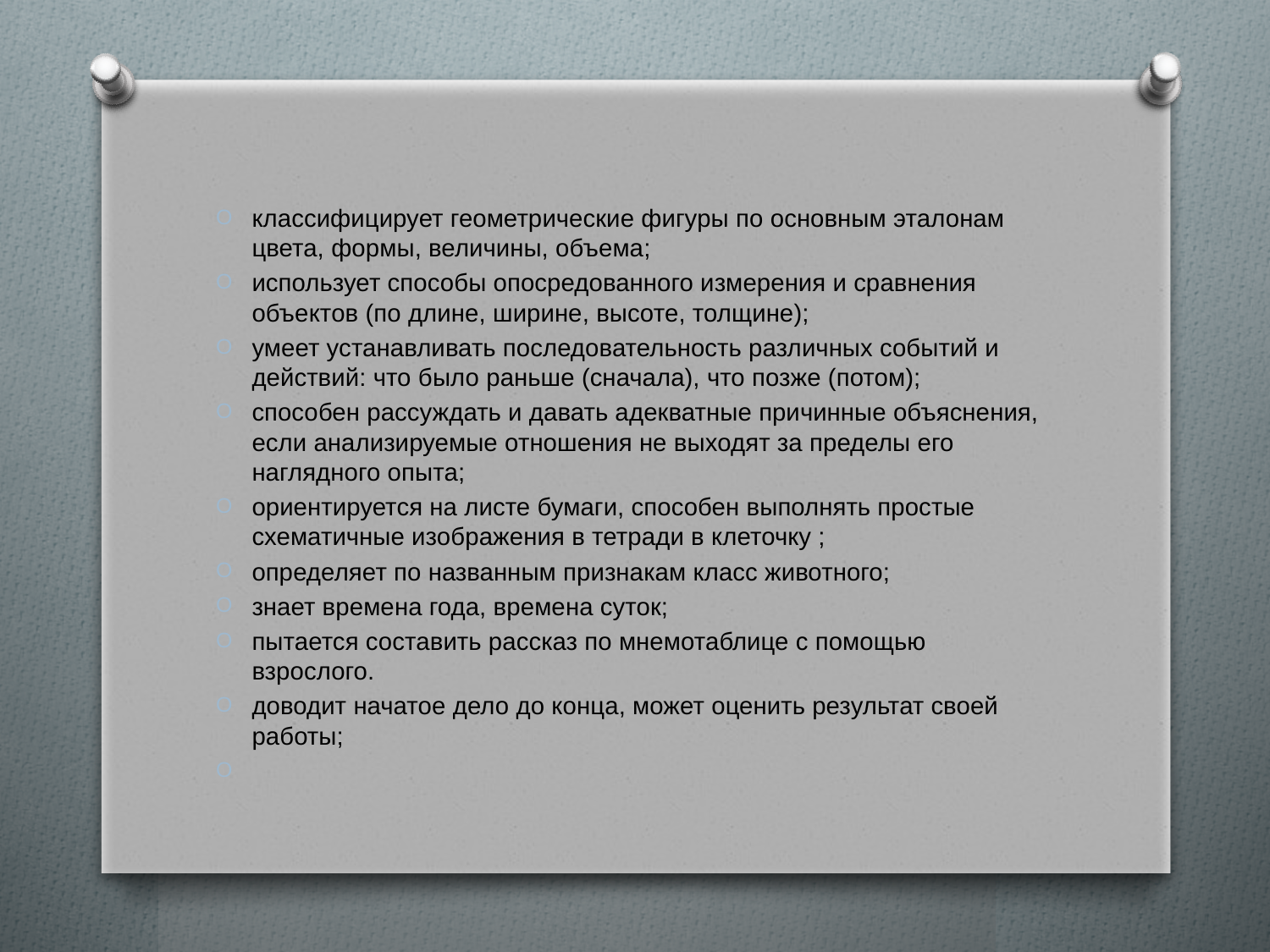

классифицирует геометрические фигуры по основным эталонам цвета, формы, величины, объема;
использует способы опосредованного измерения и сравнения объектов (по длине, ширине, высоте, толщине);
умеет устанавливать последовательность различных событий и действий: что было раньше (сначала), что позже (потом);
способен рассуждать и давать адекватные причинные объяснения, если анализируемые отношения не выходят за пределы его наглядного опыта;
ориентируется на листе бумаги, способен выполнять простые схематичные изображения в тетради в клеточку ;
определяет по названным признакам класс животного;
знает времена года, времена суток;
пытается составить рассказ по мнемотаблице с помощью взрослого.
доводит начатое дело до конца, может оценить результат своей работы;